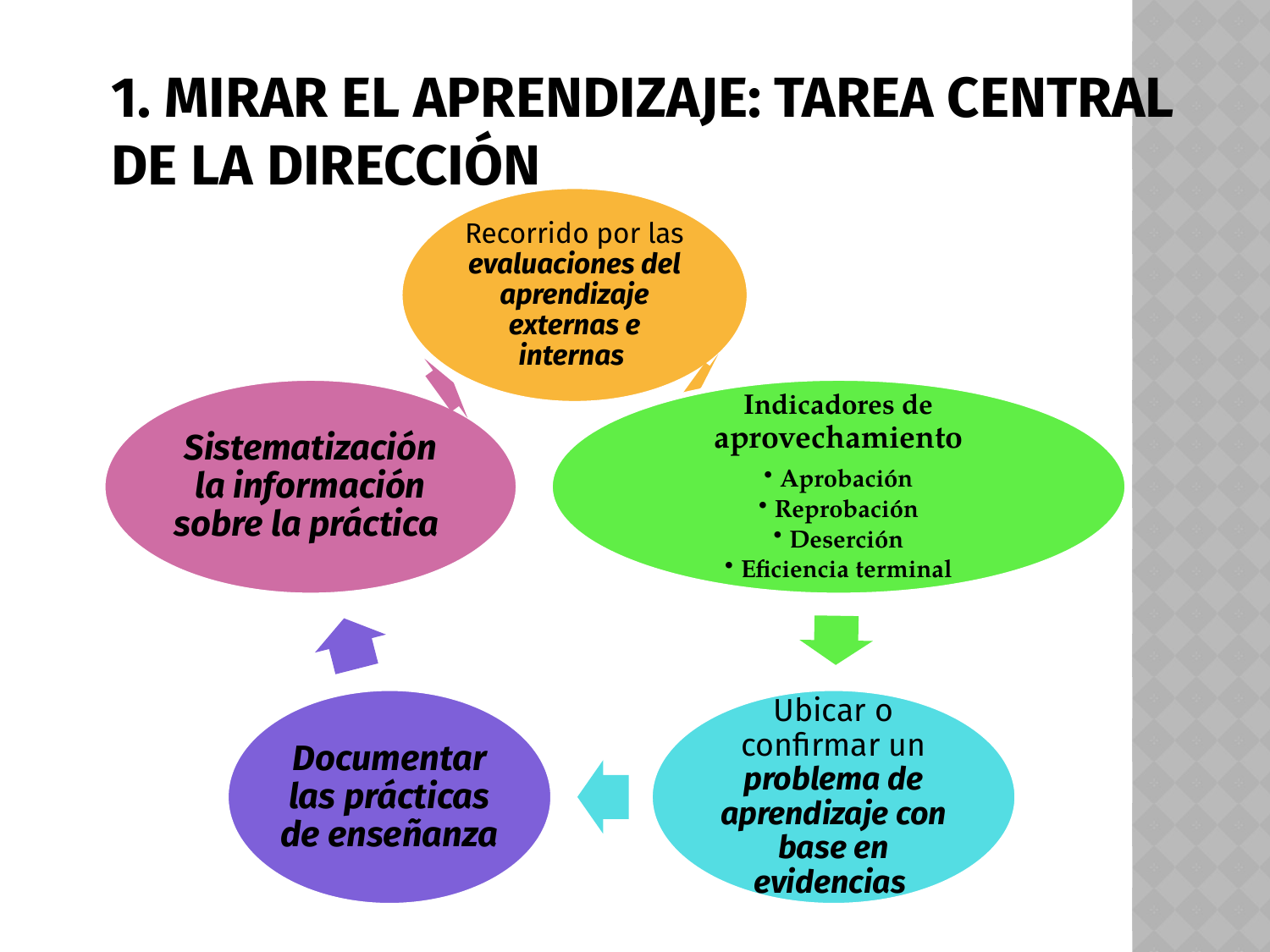

# 1. Mirar el aprendizaje: Tarea central de la dirección
Recorrido por las evaluaciones del aprendizaje externas e internas

Indicadores de aprovechamiento
Aprobación
Reprobación
Deserción
Eficiencia terminal

Ubicar o confirmar un problema de aprendizaje con base en evidencias

Documentar las prácticas de enseñanza

Sistematización la información sobre la práctica